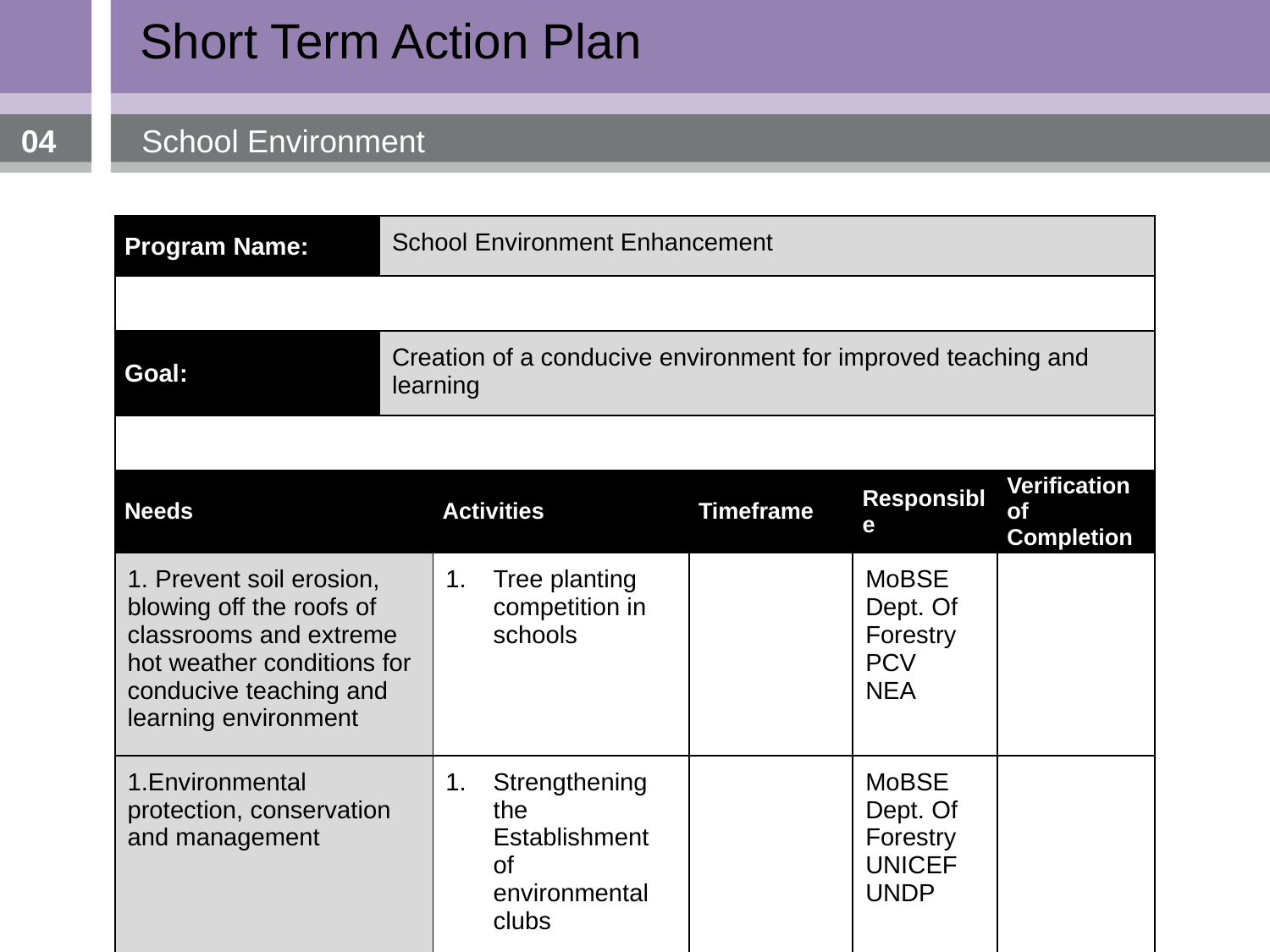

Short Term Action Plan

04
School Environment
| Program Name: | School Environment Enhancement |  |  |  |  |
| --- | --- | --- | --- | --- | --- |
|  |  |  |  |  |  |
| Goal: | Creation of a conducive environment for improved teaching and learning |  |  |  |  |
|  |  |  |  |  |  |
| Needs |  | Activities | Timeframe | Responsible | Verification of Completion |
| 1. Prevent soil erosion, blowing off the roofs of classrooms and extreme hot weather conditions for conducive teaching and learning environment |  | Tree planting competition in schools |  | MoBSE Dept. Of Forestry PCV NEA |  |
| 1.Environmental protection, conservation and management |  | Strengthening the Establishment of environmental clubs |  | MoBSE Dept. Of Forestry UNICEF UNDP |  |
|  |  |  |  |  |  |
|  |  |  |  |  |  |
|  |  |  |  |  |  |
|  |  |  |  |  |  |
|  |  |  |  |  |  |